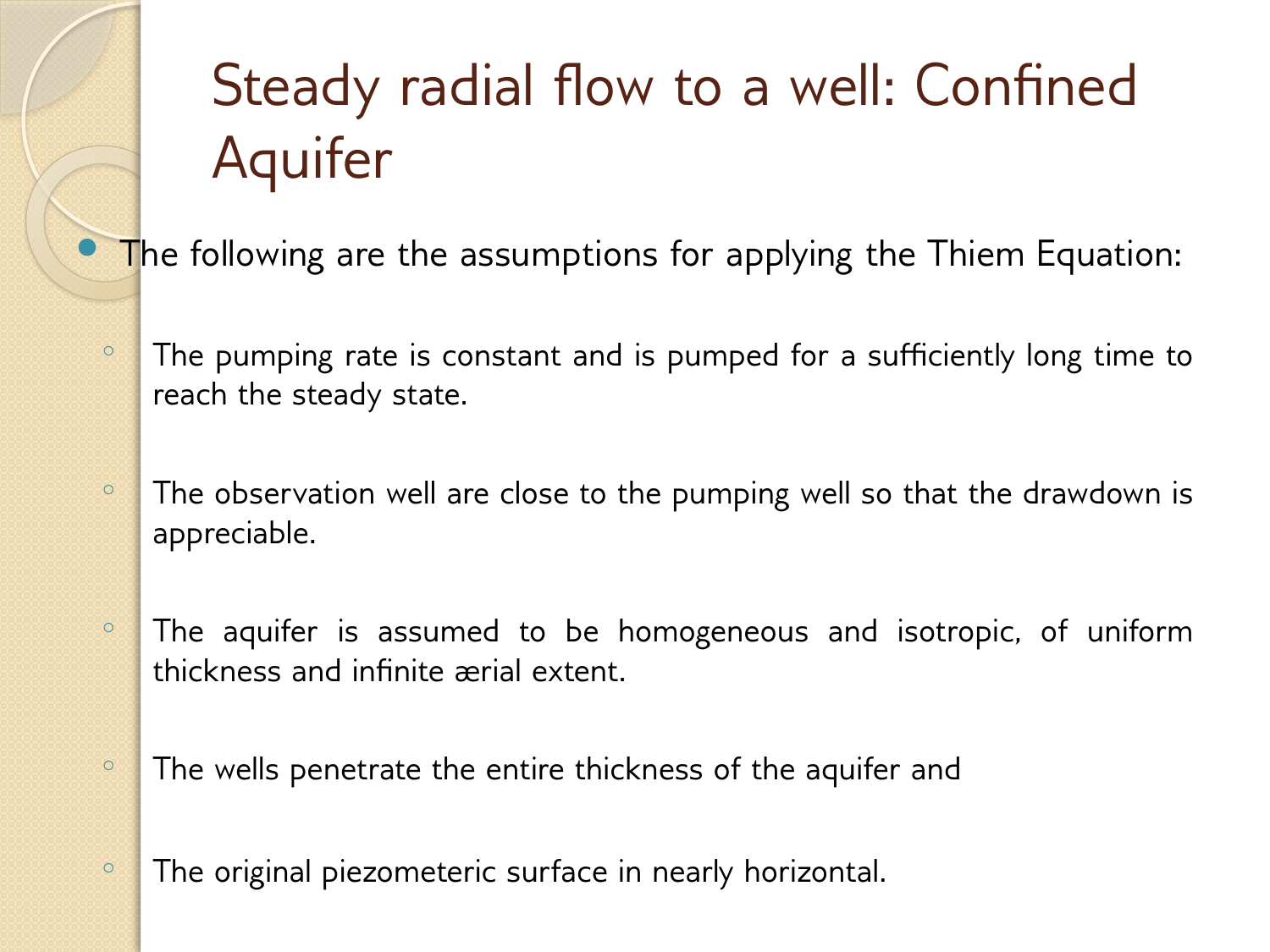

# Steady radial flow to a well: Confined Aquifer
The following are the assumptions for applying the Thiem Equation:

The pumping rate is constant and is pumped for a sufficiently long time to reach the steady state.

The observation well are close to the pumping well so that the drawdown is appreciable.

The aquifer is assumed to be homogeneous and isotropic, of uniform thickness and infinite aerial extent.

The wells penetrate the entire thickness of the aquifer and

The original piezometeric surface in nearly horizontal.